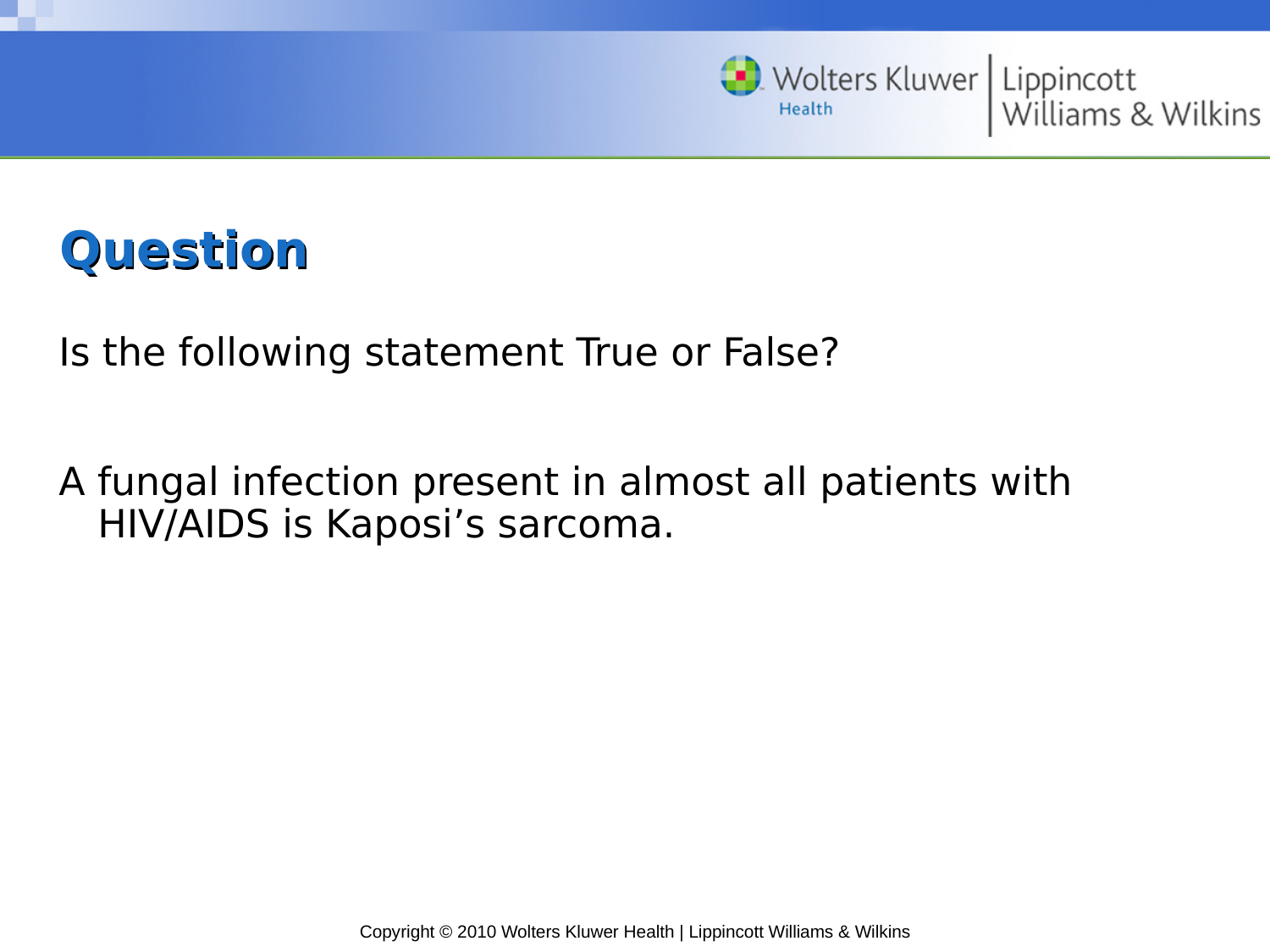

# Question
Is the following statement True or False?

A fungal infection present in almost all patients with HIV/AIDS is Kaposi’s sarcoma.